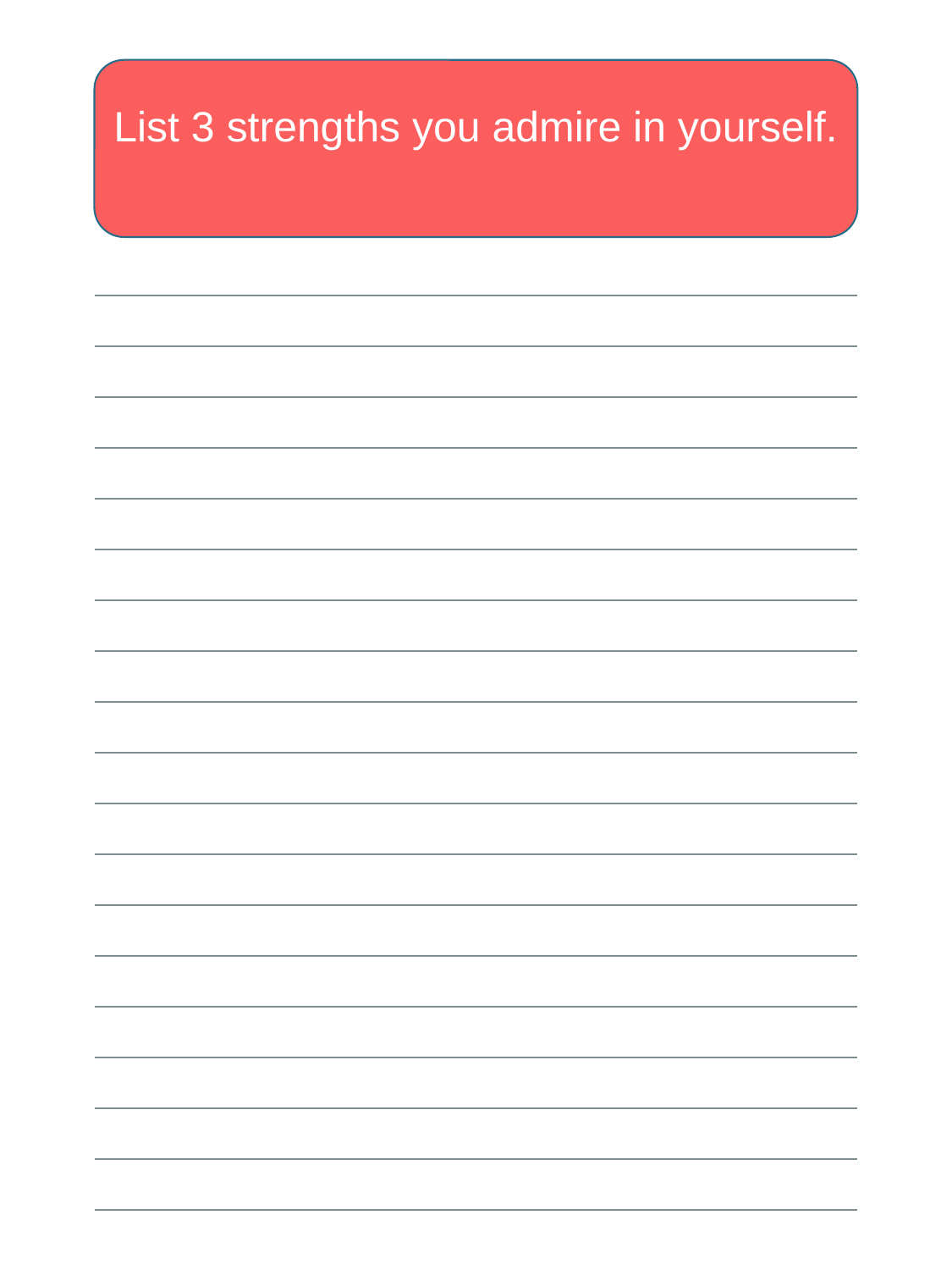

List 3 strengths you admire in yourself.
|  |
| --- |
|  |
|  |
|  |
|  |
|  |
|  |
|  |
|  |
|  |
|  |
|  |
|  |
|  |
|  |
|  |
|  |
|  |